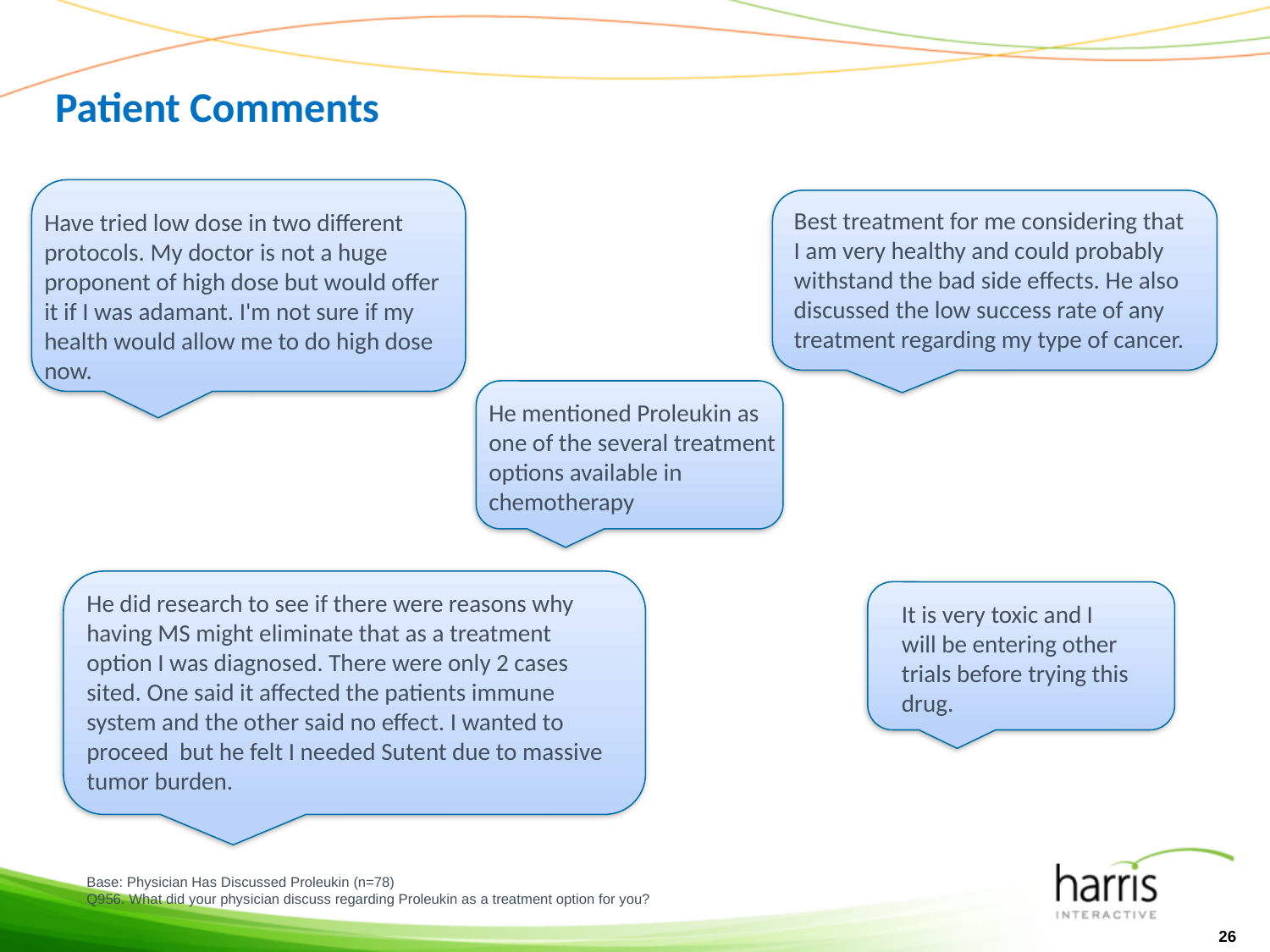

# Patient Comments

Best treatment for me considering that I am very healthy and could probably withstand the bad side effects. He also discussed the low success rate of any treatment regarding my type of cancer.
Have tried low dose in two different protocols. My doctor is not a huge proponent of high dose but would offer it if I was adamant. I'm not sure if my health would allow me to do high dose now.

He mentioned Proleukin as one of the several treatment options available in chemotherapy

He did research to see if there were reasons why having MS might eliminate that as a treatment option I was diagnosed. There were only 2 cases sited. One said it affected the patients immune system and the other said no effect. I wanted to proceed  but he felt I needed Sutent due to massive tumor burden.

It is very toxic and I will be entering other trials before trying this drug.
Base: Physician Has Discussed Proleukin (n=78)
Q956. What did your physician discuss regarding Proleukin as a treatment option for you?
26